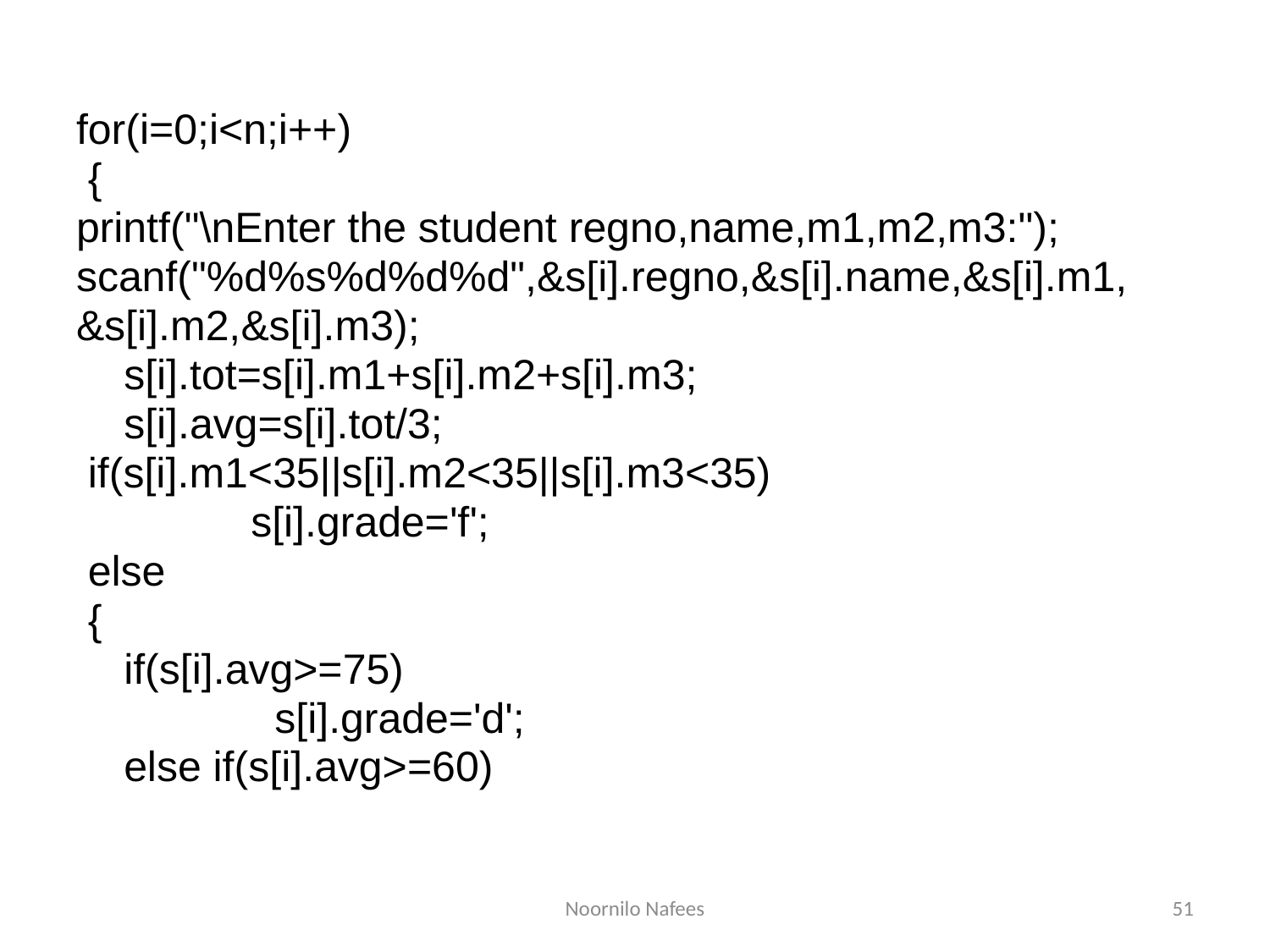

for(i=0;i<n;i++)
 {
printf("\nEnter the student regno,name,m1,m2,m3:");
scanf("%d%s%d%d%d",&s[i].regno,&s[i].name,&s[i].m1,
&s[i].m2,&s[i].m3);
 	s[i].tot=s[i].m1+s[i].m2+s[i].m3;
 	s[i].avg=s[i].tot/3;
 if(s[i].m1<35||s[i].m2<35||s[i].m3<35)
		s[i].grade='f';
 else
 {
	if(s[i].avg>=75)
		  s[i].grade='d';
	else if(s[i].avg>=60)

Noornilo Nafees
51